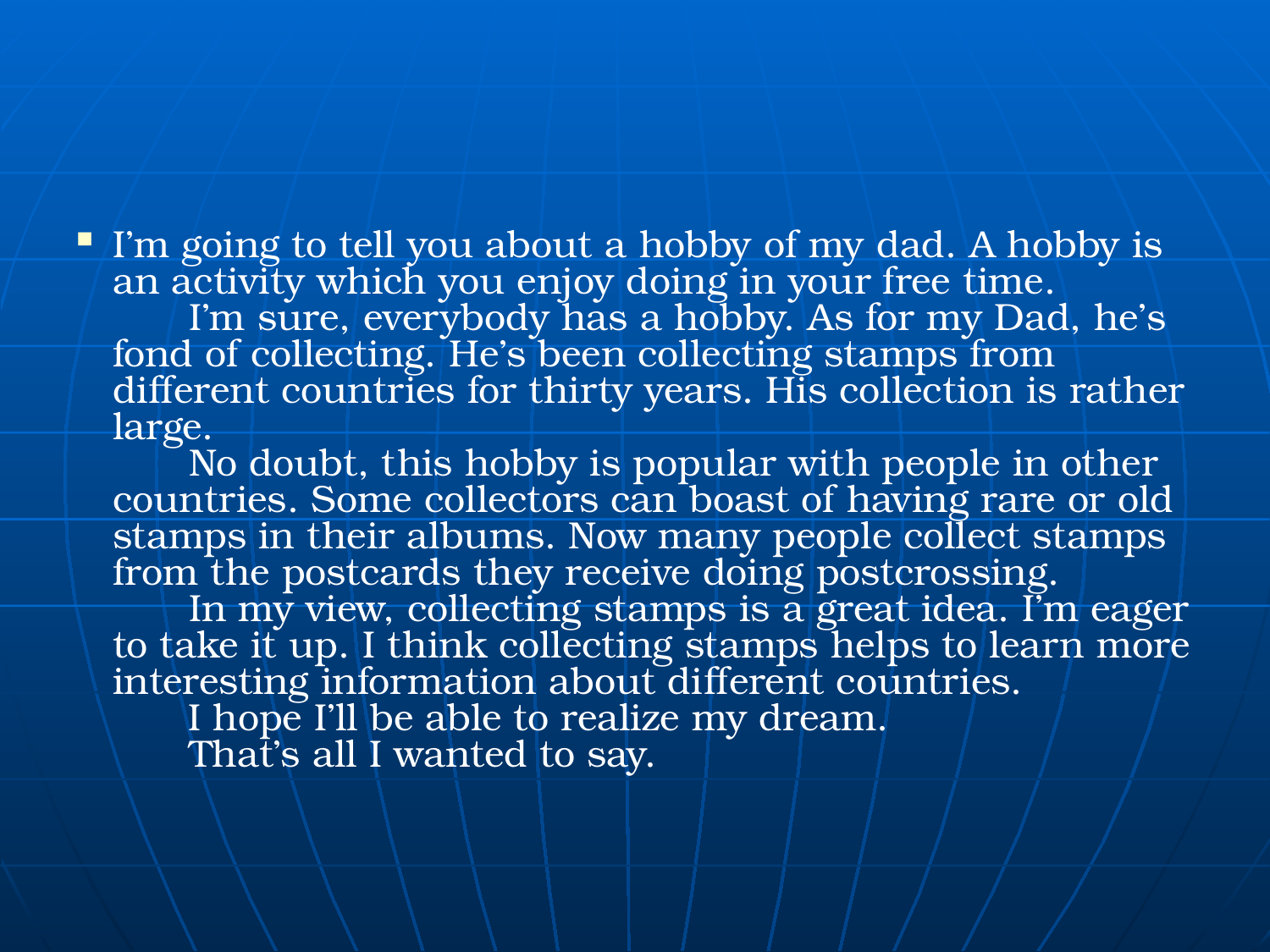

I’m going to tell you about a hobby of my dad. A hobby is an activity which you enjoy doing in your free time.
      I’m sure, everybody has a hobby. As for my Dad, he’s fond of collecting. He’s been collecting stamps from different countries for thirty years. His collection is rather large.
      No doubt, this hobby is popular with people in other countries. Some collectors can boast of having rare or old stamps in their albums. Now many people collect stamps from the postcards they receive doing postcrossing. 
      In my view, collecting stamps is a great idea. I’m eager to take it up. I think collecting stamps helps to learn more interesting information about different countries. 
      I hope I’ll be able to realize my dream.
      That’s all I wanted to say.